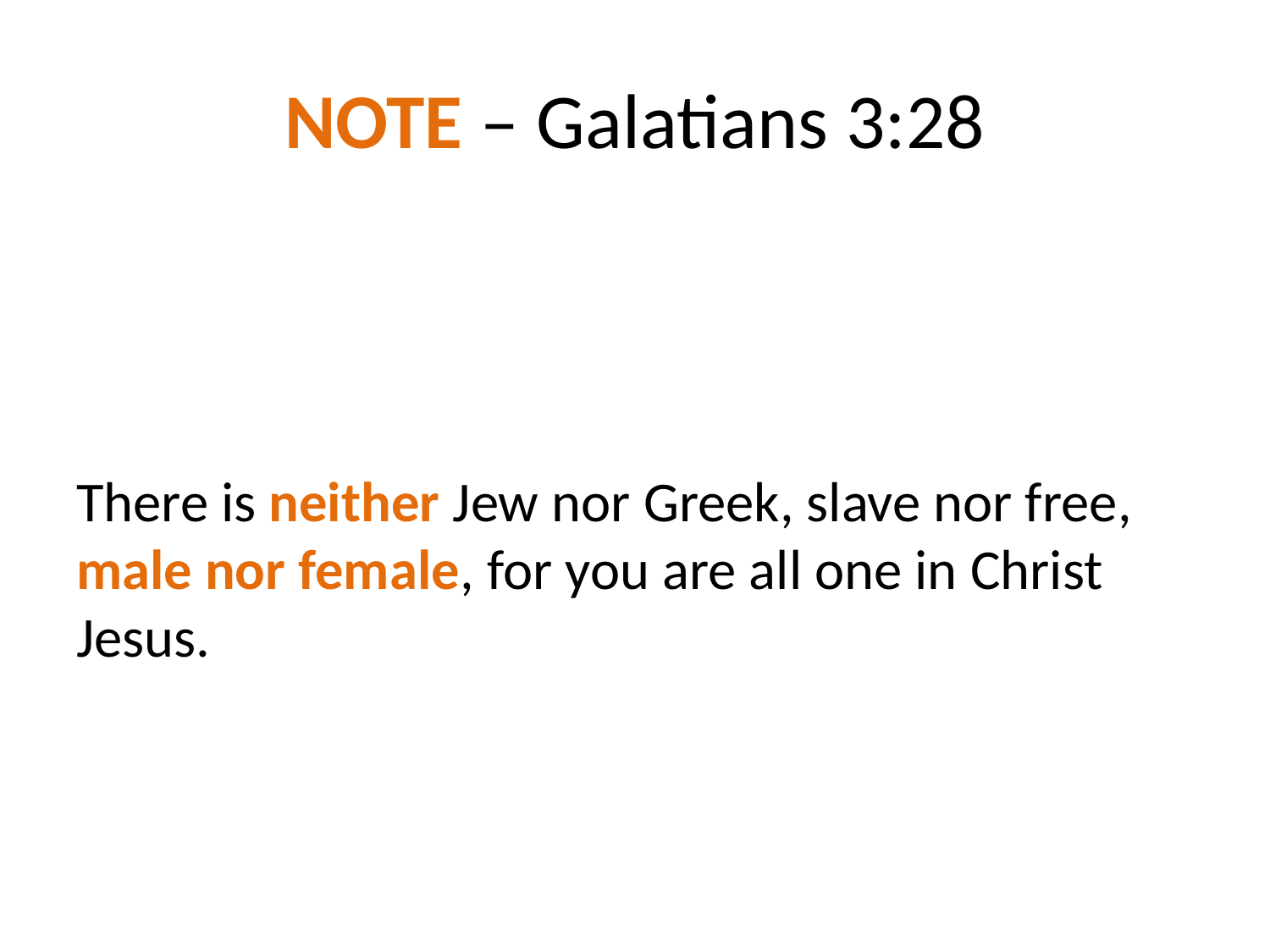

# NOTE – Galatians 3:28

There is neither Jew nor Greek, slave nor free, male nor female, for you are all one in Christ Jesus.